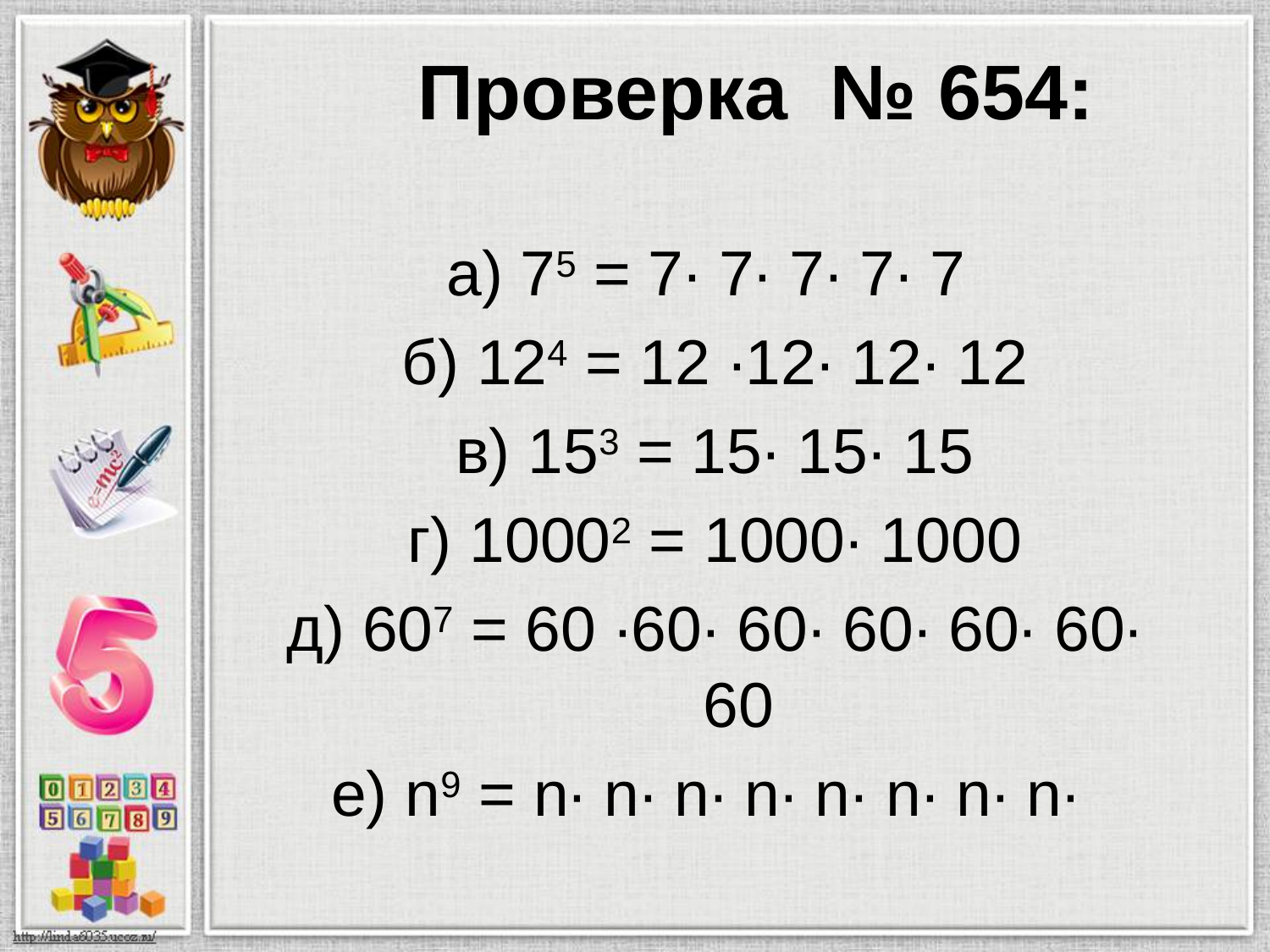

Проверка  № 654:
а) 75 = 7∙ 7∙ 7∙ 7∙ 7
б) 124 = 12 ∙12∙ 12∙ 12
в) 153 = 15∙ 15∙ 15
г) 10002 = 1000∙ 1000
д) 607 = 60 ∙60∙ 60∙ 60∙ 60∙ 60∙ 60
е) n9 = n∙ n∙ n∙ n∙ n∙ n∙ n∙ n∙